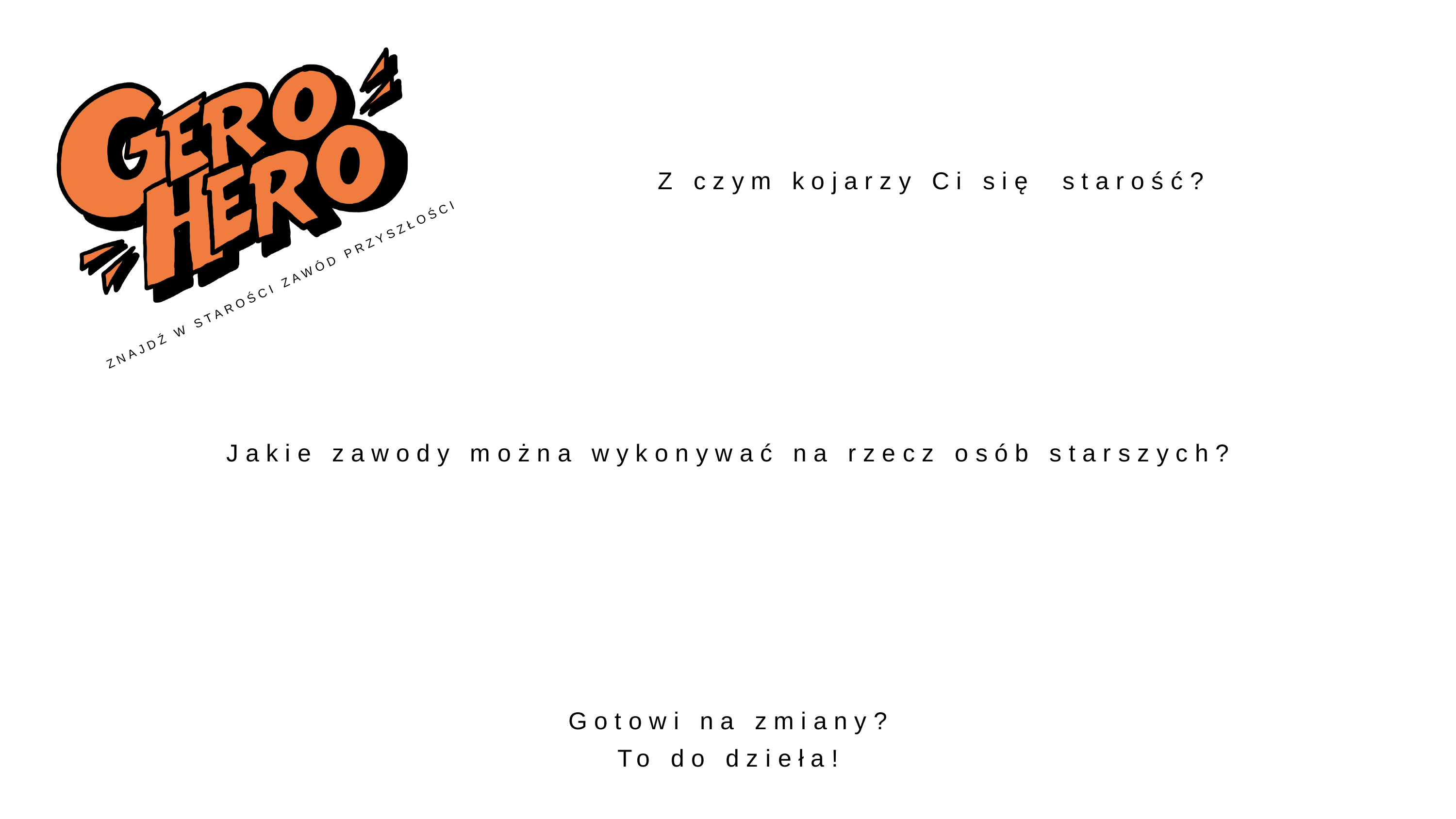

Skojarzenia ze starością

Z czym kojarzy Ci się  starość?
ZNAJDŹ W STAROŚCI ZAWÓD PRZYSZŁOŚCI

Jakie zawody można wykonywać na rzecz osób starszych?
Gotowi na zmiany?
To do dzieła!